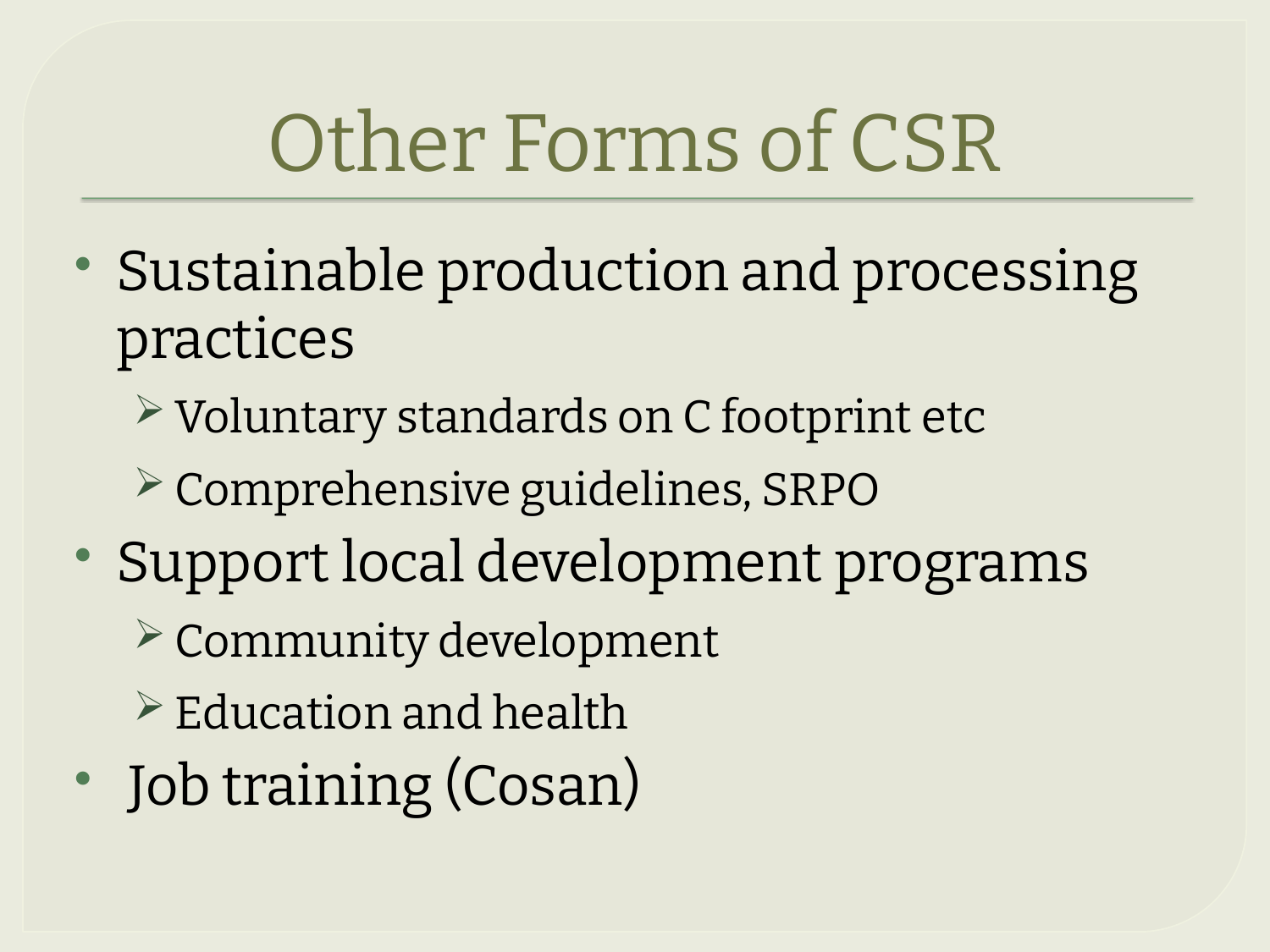

# Other Forms of CSR
Sustainable production and processing practices
 Voluntary standards on C footprint etc
 Comprehensive guidelines, SRPO
Support local development programs
 Community development
 Education and health
 Job training (Cosan)